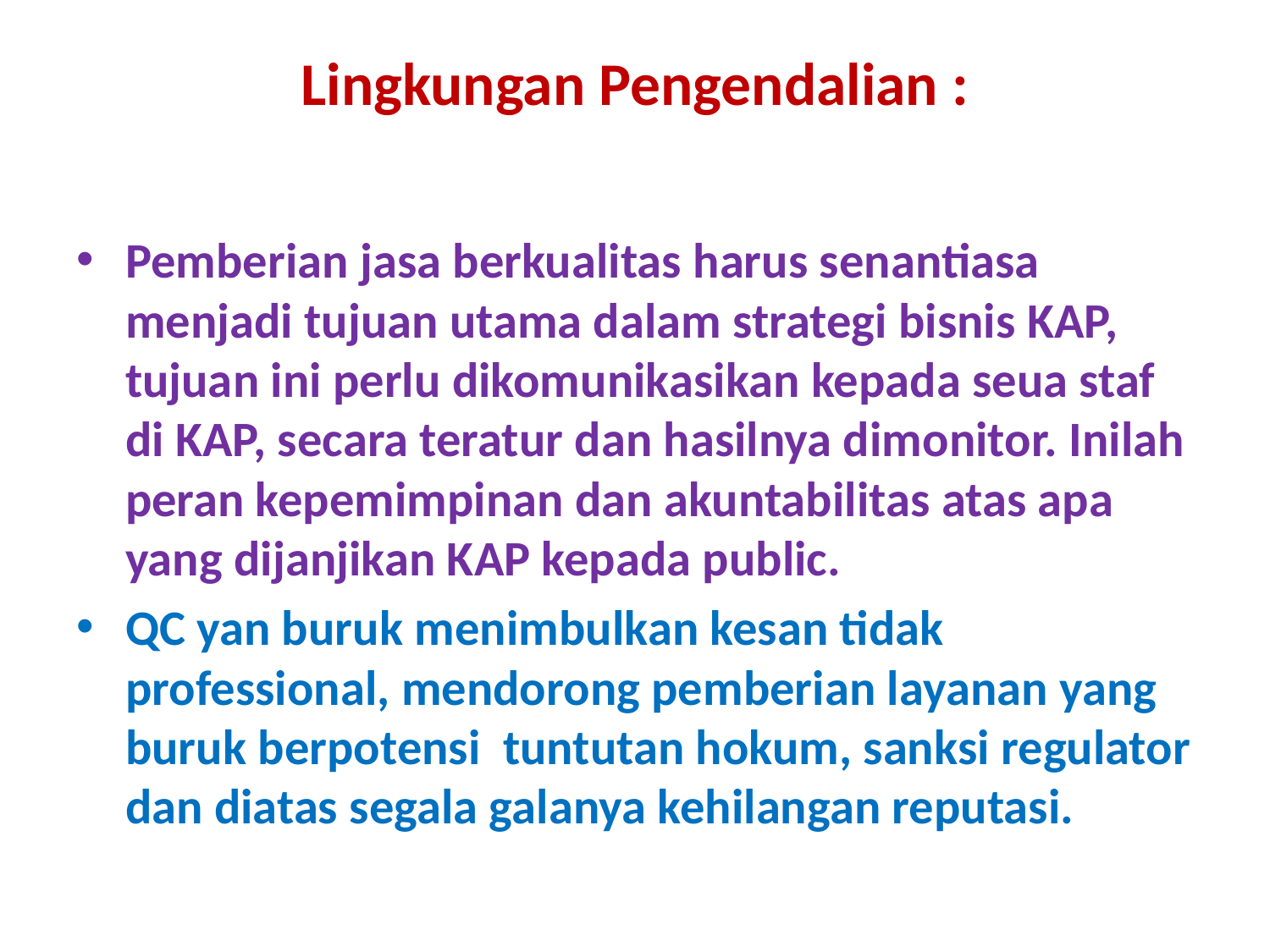

# Lingkungan Pengendalian :
Pemberian jasa berkualitas harus senantiasa menjadi tujuan utama dalam strategi bisnis KAP, tujuan ini perlu dikomunikasikan kepada seua staf di KAP, secara teratur dan hasilnya dimonitor. Inilah peran kepemimpinan dan akuntabilitas atas apa yang dijanjikan KAP kepada public.
QC yan buruk menimbulkan kesan tidak professional, mendorong pemberian layanan yang buruk berpotensi  tuntutan hokum, sanksi regulator dan diatas segala galanya kehilangan reputasi.